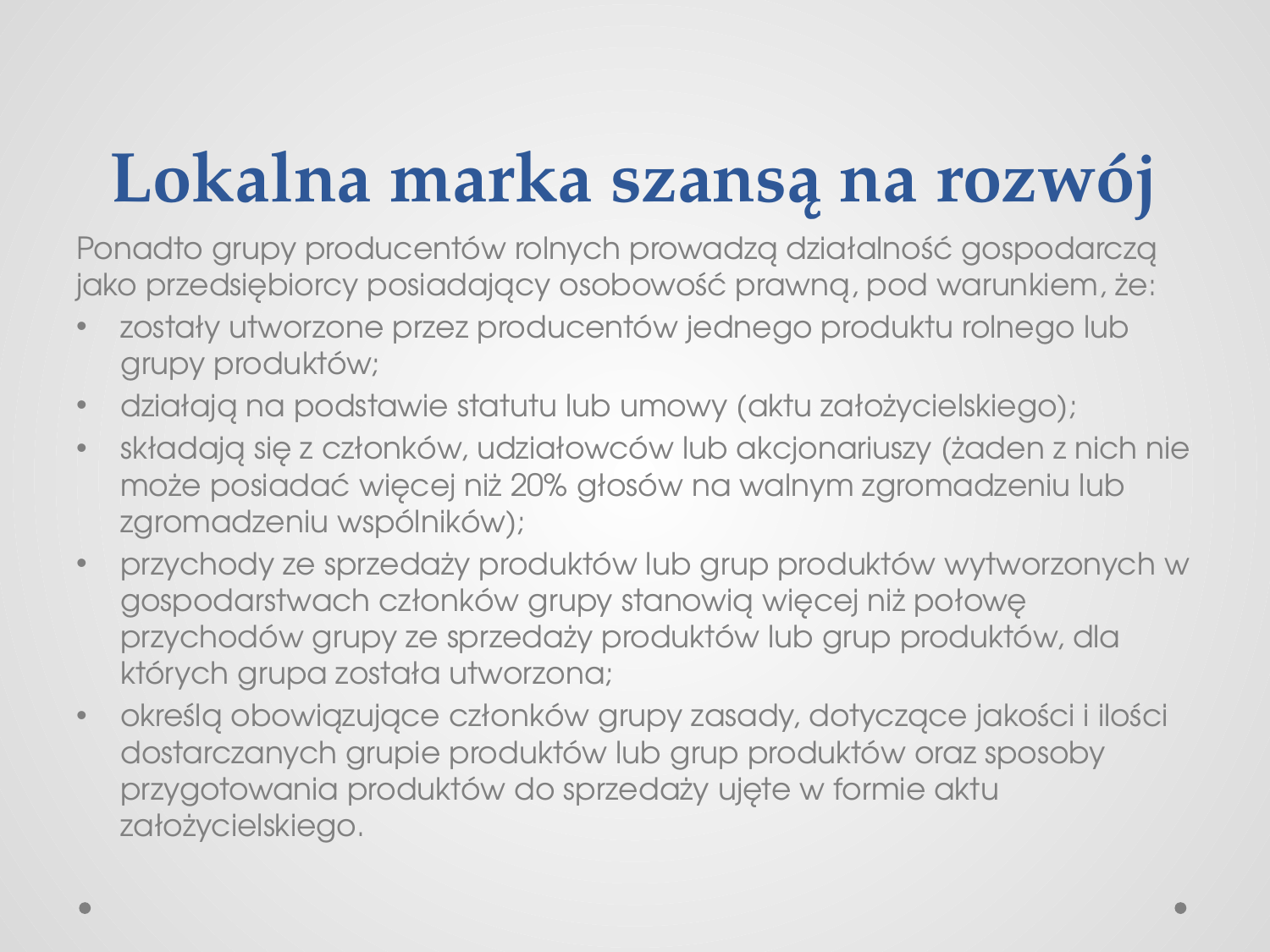

# Lokalna marka szansą na rozwój
Ponadto grupy producentów rolnych prowadzą działalność gospodarczą jako przedsiębiorcy posiadający osobowość prawną, pod warunkiem, że:
zostały utworzone przez producentów jednego produktu rolnego lub grupy produktów;
działają na podstawie statutu lub umowy (aktu założycielskiego);
składają się z członków, udziałowców lub akcjonariuszy (żaden z nich nie może posiadać więcej niż 20% głosów na walnym zgromadzeniu lub zgromadzeniu wspólników);
przychody ze sprzedaży produktów lub grup produktów wytworzonych w gospodarstwach członków grupy stanowią więcej niż połowę przychodów grupy ze sprzedaży produktów lub grup produktów, dla których grupa została utworzona;
określą obowiązujące członków grupy zasady, dotyczące jakości i ilości dostarczanych grupie produktów lub grup produktów oraz sposoby przygotowania produktów do sprzedaży ujęte w formie aktu założycielskiego.